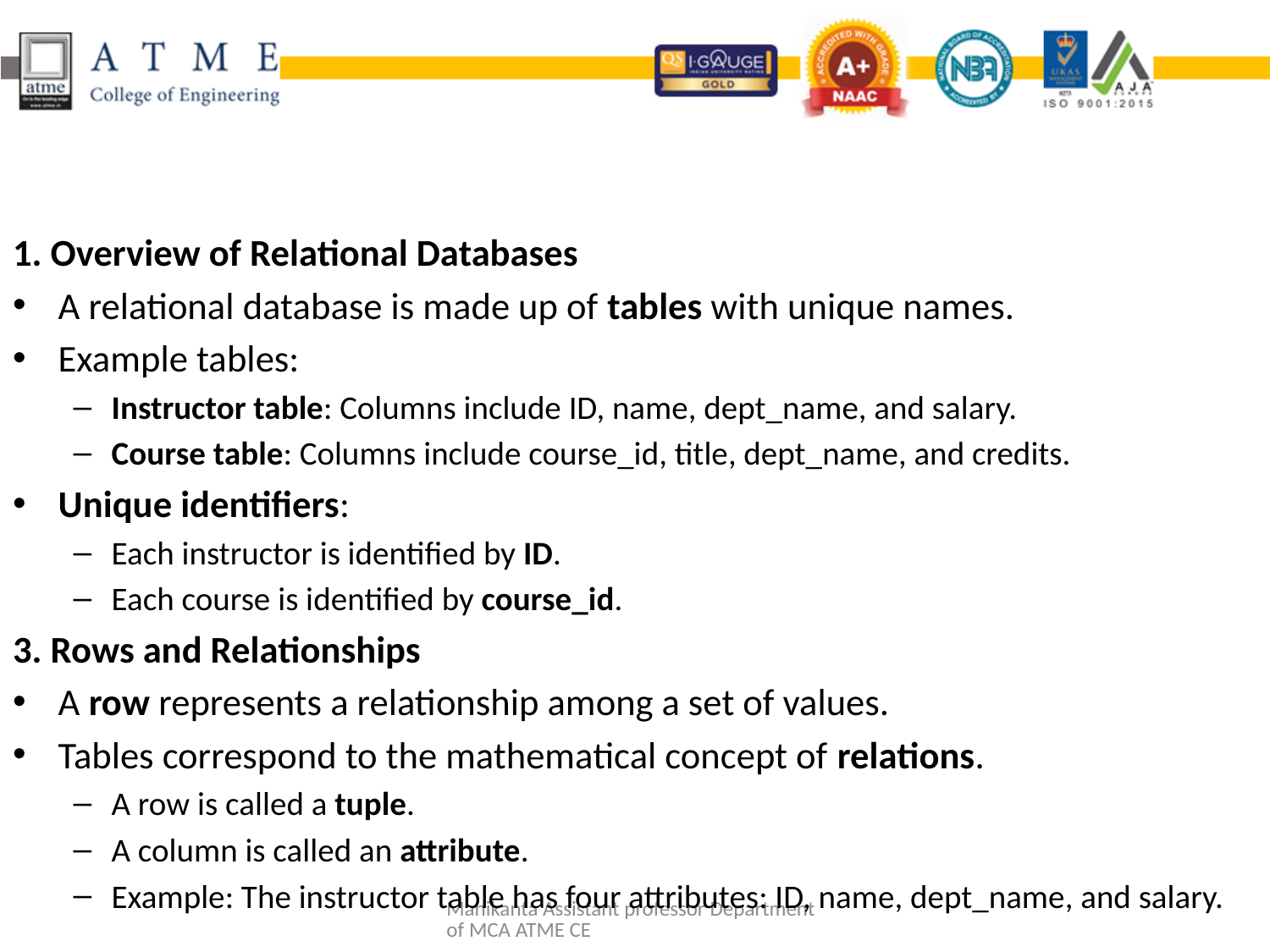

1. Overview of Relational Databases
A relational database is made up of tables with unique names.
Example tables:
Instructor table: Columns include ID, name, dept_name, and salary.
Course table: Columns include course_id, title, dept_name, and credits.
Unique identifiers:
Each instructor is identified by ID.
Each course is identified by course_id.
3. Rows and Relationships
A row represents a relationship among a set of values.
Tables correspond to the mathematical concept of relations.
A row is called a tuple.
A column is called an attribute.
Example: The instructor table has four attributes: ID, name, dept_name, and salary.
Manikanta Assistant professor Department of MCA ATME CE